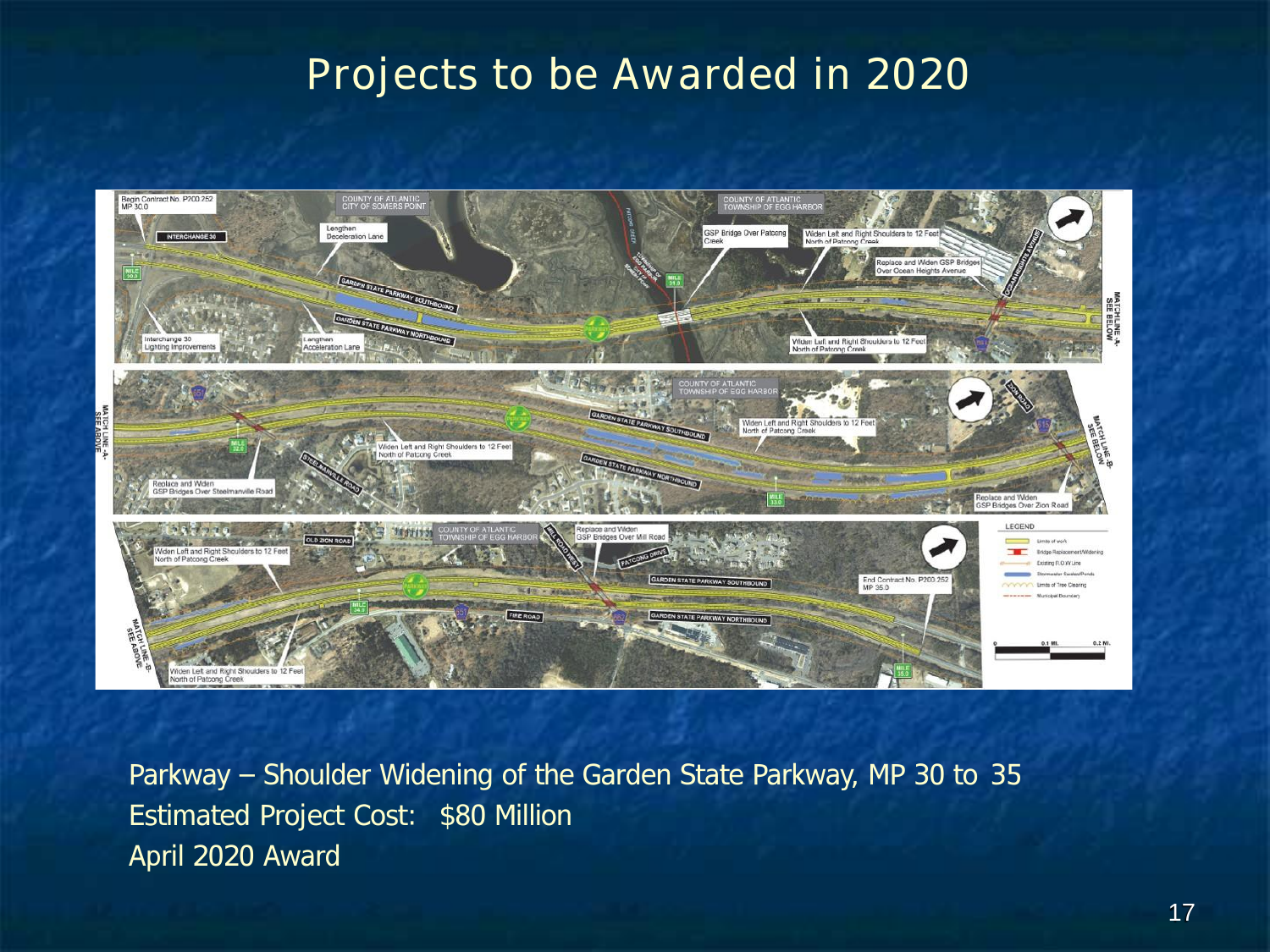

# Projects to be Awarded in 2020

Parkway – Shoulder Widening of the Garden State Parkway, MP 30 to 35
Estimated Project Cost:	$80 Million
April 2020 Award

17